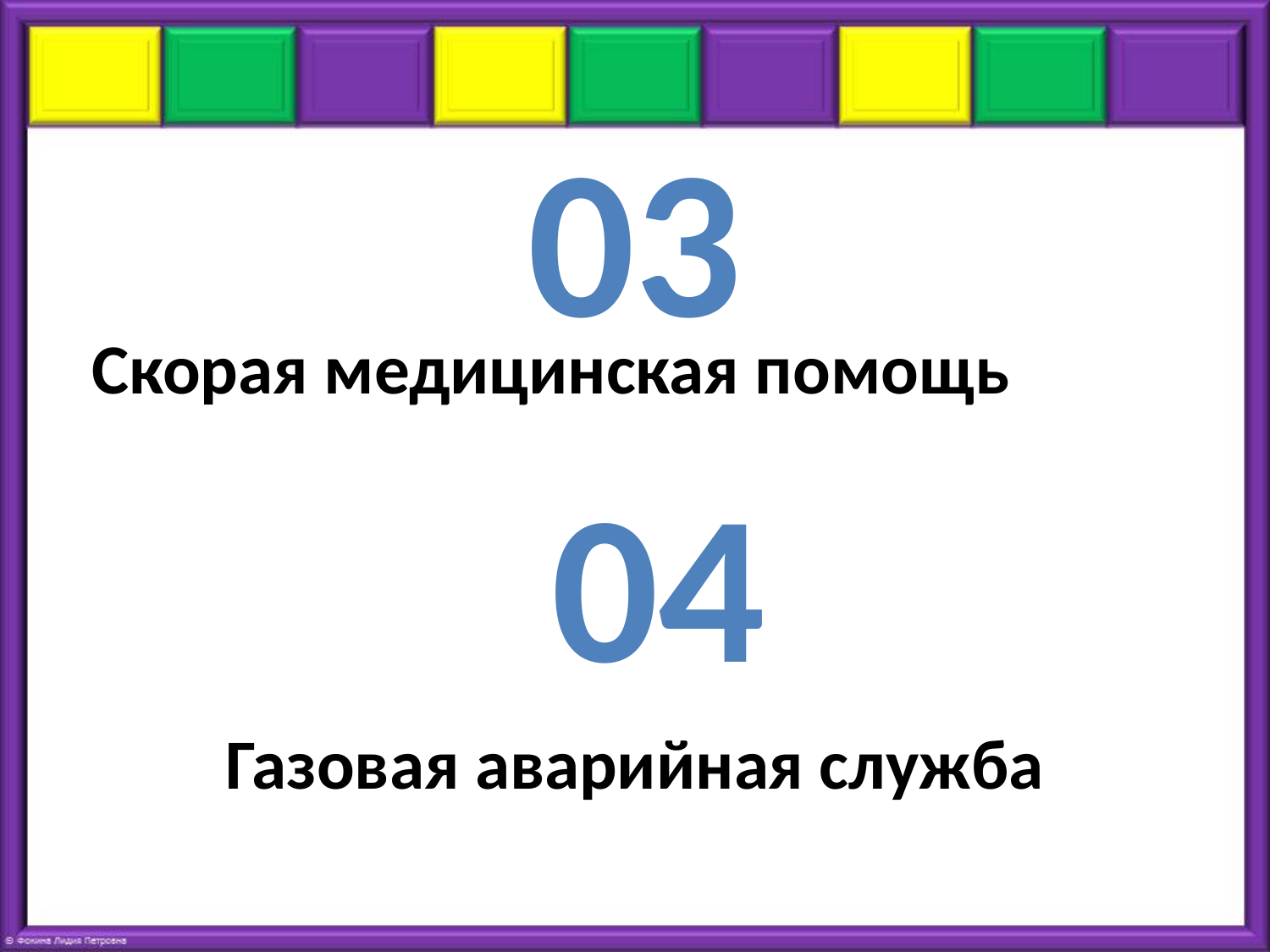

#
03

 Скорая медицинская помощь
 04
Газовая аварийная служба